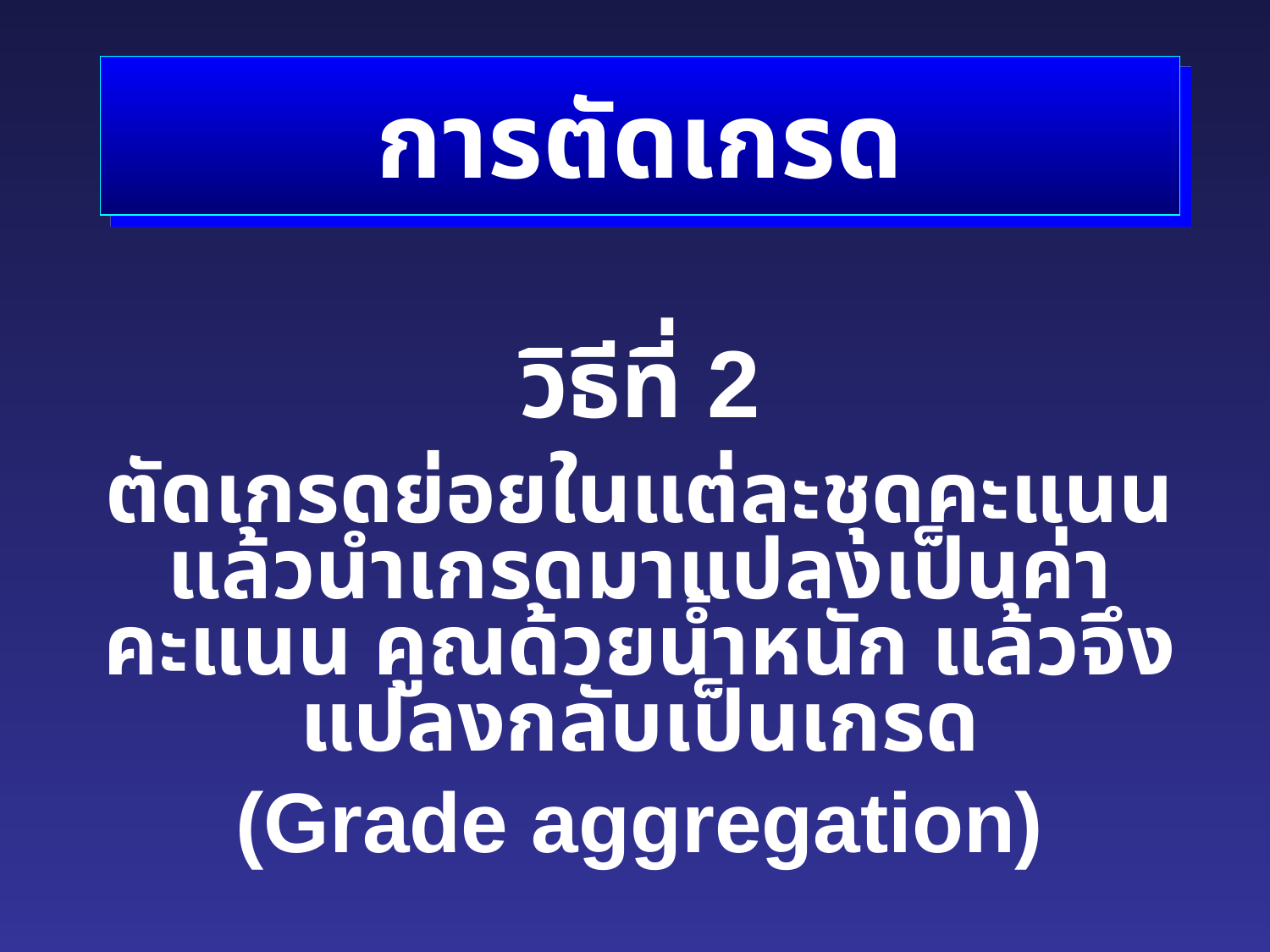

# การตัดเกรด
วิธีที่ 2
ตัดเกรดย่อยในแต่ละชุดคะแนนแล้วนำเกรดมาแปลงเป็นค่าคะแนน คูณด้วยน้ำหนัก แล้วจึงแปลงกลับเป็นเกรด
(Grade aggregation)